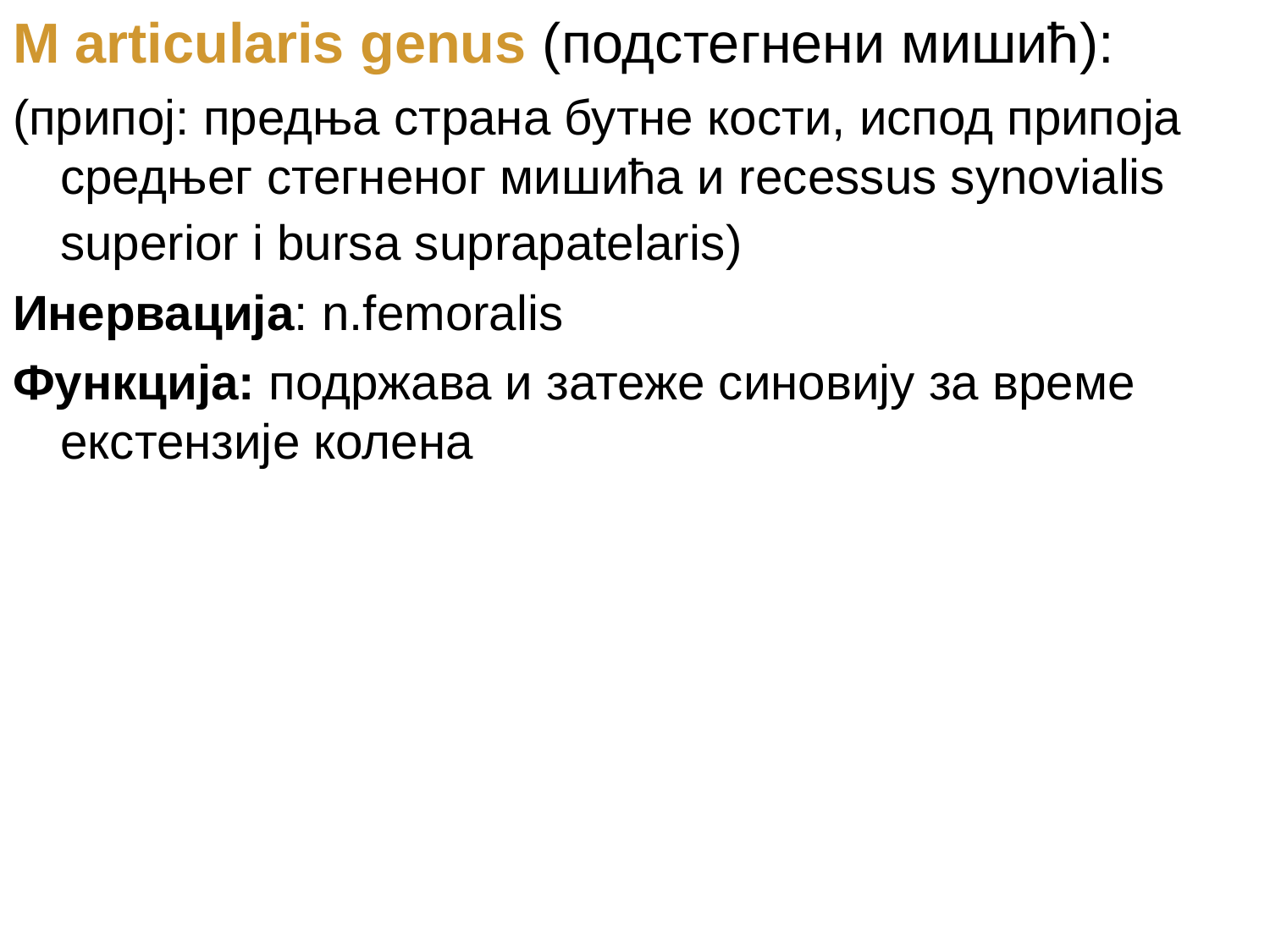

M articularis genus (подстегнени мишић):
(припој: предња страна бутне кости, испод припоја средњег стегненог мишића и recessus synovialis superior i bursa suprapatelaris)
Инервација: n.femoralis
Функција: подржава и затеже синовију за време екстензије колена